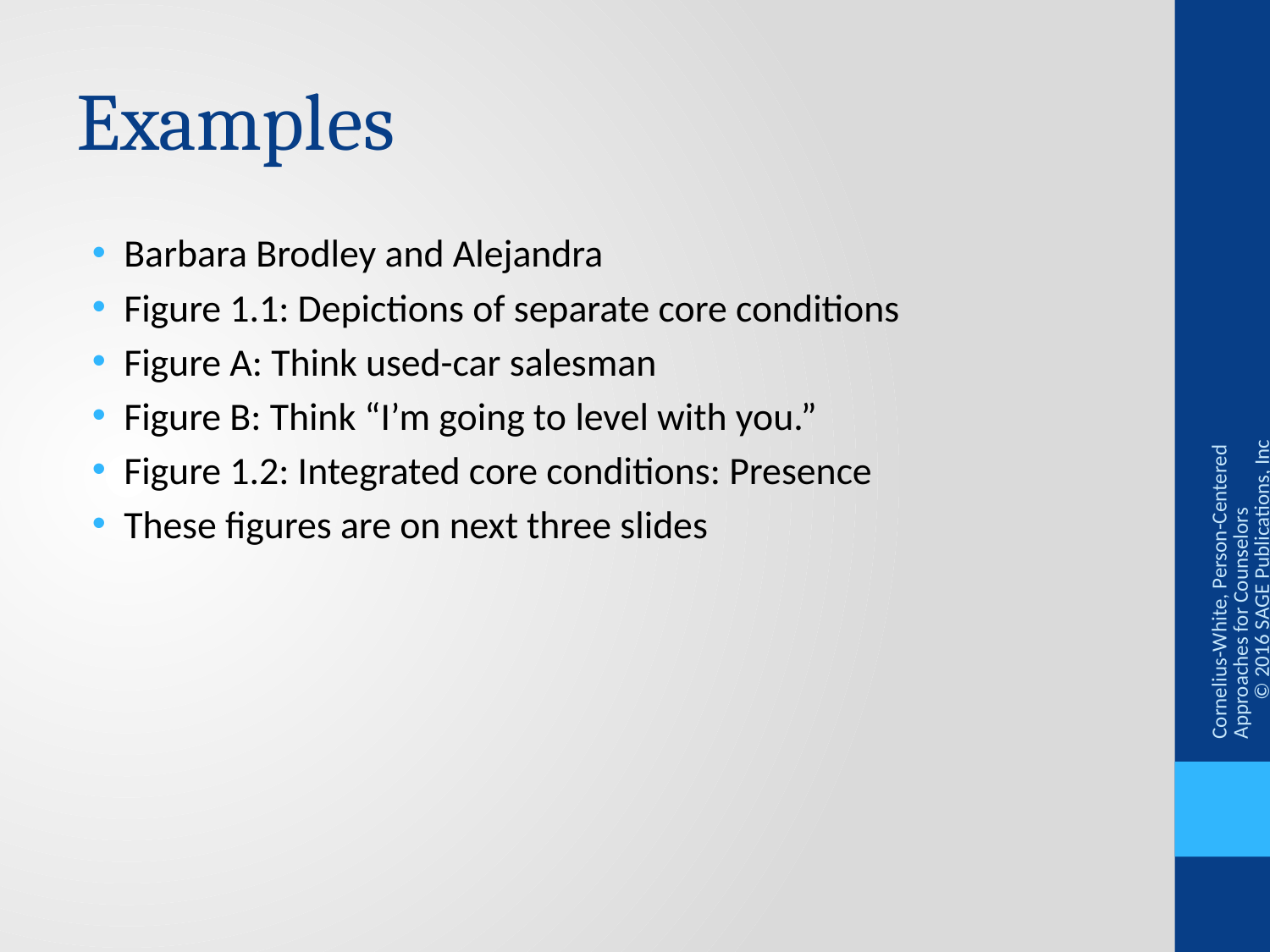

# Examples
Barbara Brodley and Alejandra
Figure 1.1: Depictions of separate core conditions
Figure A: Think used-car salesman
Figure B: Think “I’m going to level with you.”
Figure 1.2: Integrated core conditions: Presence
These figures are on next three slides

Cornelius-White, Person-Centered Approaches for Counselors                      © 2016 SAGE Publications, Inc.